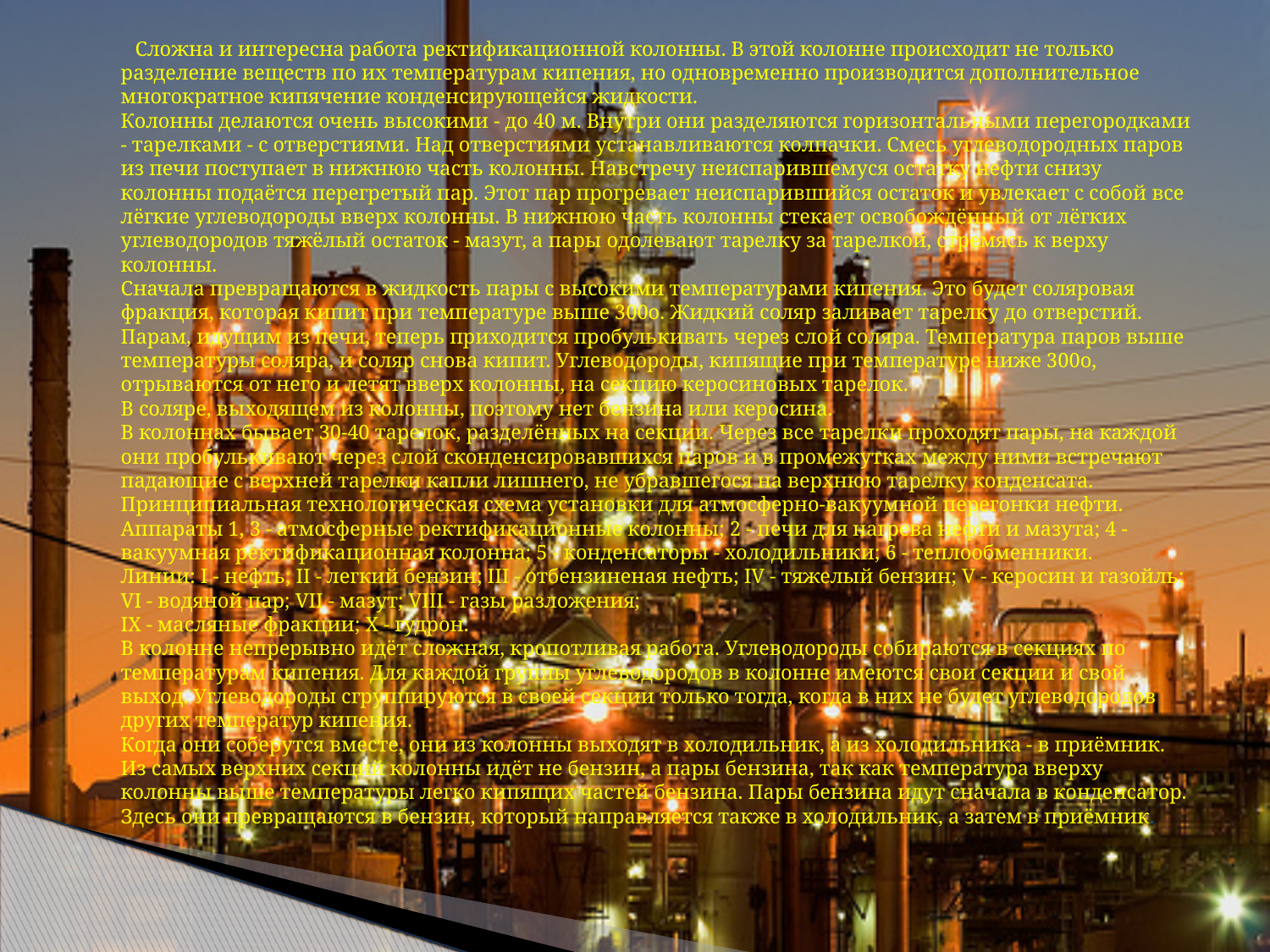

Сложна и интересна работа ректификационной колонны. В этой колонне происходит не только разделение веществ по их температурам кипения, но одновременно производится дополнительное многократное кипячение конденсирующейся жидкости.
Колонны делаются очень высокими - до 40 м. Внутри они разделяются горизонтальными перегородками - тарелками - с отверстиями. Над отверстиями устанавливаются колпачки. Смесь углеводородных паров из печи поступает в нижнюю часть колонны. Навстречу неиспарившемуся остатку нефти снизу колонны подаётся перегретый пар. Этот пар прогревает неиспарившийся остаток и увлекает с собой все лёгкие углеводороды вверх колонны. В нижнюю часть колонны стекает освобождённый от лёгких углеводородов тяжёлый остаток - мазут, а пары одолевают тарелку за тарелкой, стремясь к верху колонны.
Сначала превращаются в жидкость пары с высокими температурами кипения. Это будет соляровая фракция, которая кипит при температуре выше 300о. Жидкий соляр заливает тарелку до отверстий. Парам, идущим из печи, теперь приходится пробулькивать через слой соляра. Температура паров выше температуры соляра, и соляр снова кипит. Углеводороды, кипящие при температуре ниже 300о, отрываются от него и летят вверх колонны, на секцию керосиновых тарелок.
В соляре, выходящем из колонны, поэтому нет бензина или керосина.
В колоннах бывает 30-40 тарелок, разделённых на секции. Через все тарелки проходят пары, на каждой они пробулькивают через слой сконденсировавшихся паров и в промежутках между ними встречают падающие с верхней тарелки капли лишнего, не убравшегося на верхнюю тарелку конденсата. Принципиальная технологическая схема установки для атмосферно-вакуумной перегонки нефти. Аппараты 1, 3 - атмосферные ректификационные колонны; 2 - печи для нагрева нефти и мазута; 4 - вакуумная ректификационная колонна; 5 - конденсаторы - холодильники; 6 - теплообменники.
Линии: I - нефть; II - легкий бензин; III - отбензиненая нефть; IV - тяжелый бензин; V - керосин и газойль; VI - водяной пар; VII - мазут; VIII - газы разложения;
IX - масляные фракции; Х - гудрон.
В колонне непрерывно идёт сложная, кропотливая работа. Углеводороды собираются в секциях по температурам кипения. Для каждой группы углеводородов в колонне имеются свои секции и свой выход. Углеводороды сгруппируются в своей секции только тогда, когда в них не будет углеводородов других температур кипения.
Когда они соберутся вместе, они из колонны выходят в холодильник, а из холодильника - в приёмник. Из самых верхних секций колонны идёт не бензин, а пары бензина, так как температура вверху колонны выше температуры легко кипящих частей бензина. Пары бензина идут сначала в конденсатор.
Здесь они превращаются в бензин, который направляется также в холодильник, а затем в приёмник.